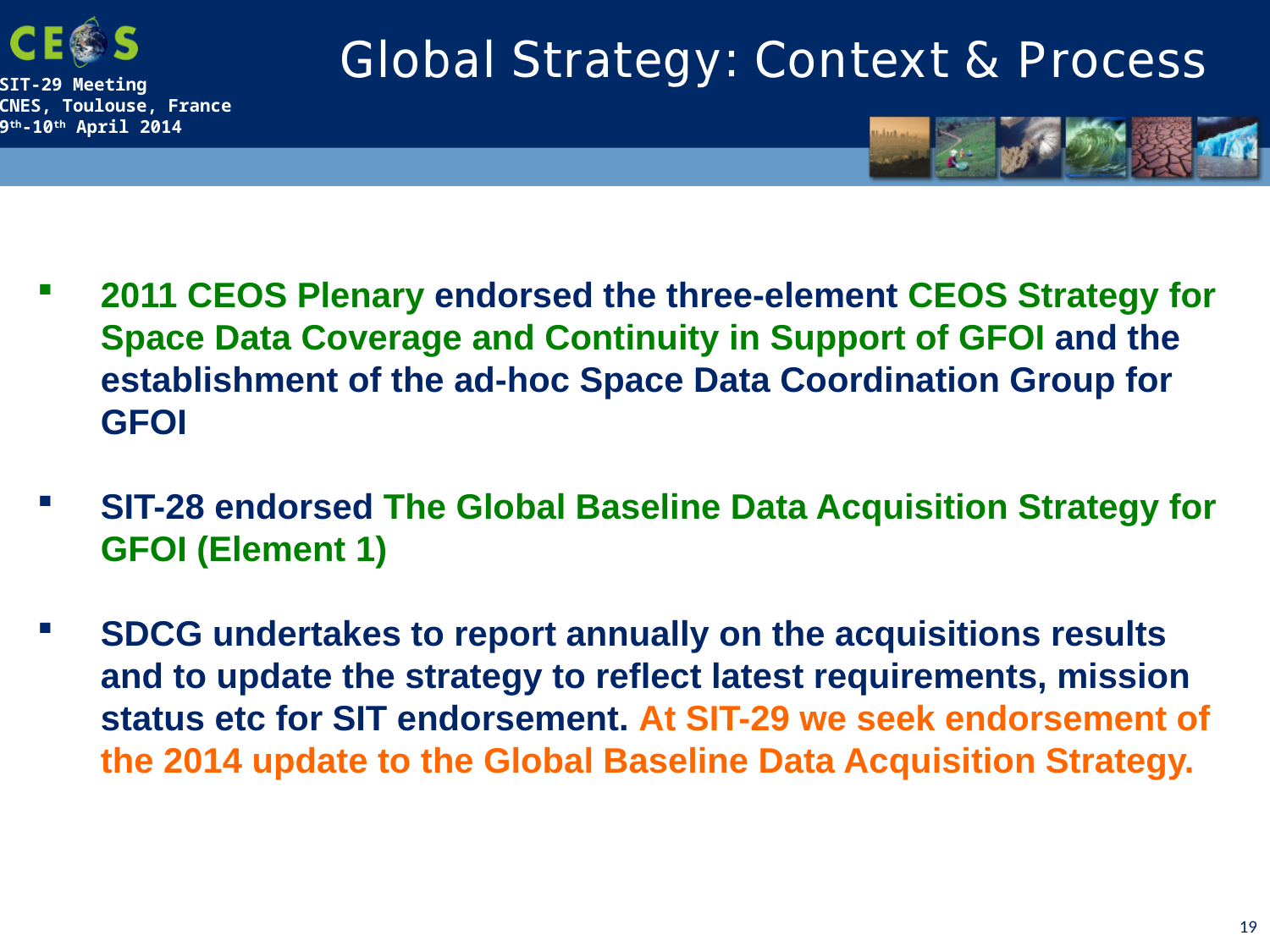

Global Strategy: Context & Process
2011 CEOS Plenary endorsed the three-element CEOS Strategy for Space Data Coverage and Continuity in Support of GFOI and the establishment of the ad-hoc Space Data Coordination Group for GFOI

SIT-28 endorsed The Global Baseline Data Acquisition Strategy for GFOI (Element 1)

SDCG undertakes to report annually on the acquisitions results and to update the strategy to reflect latest requirements, mission status etc for SIT endorsement. At SIT-29 we seek endorsement of the 2014 update to the Global Baseline Data Acquisition Strategy.
19